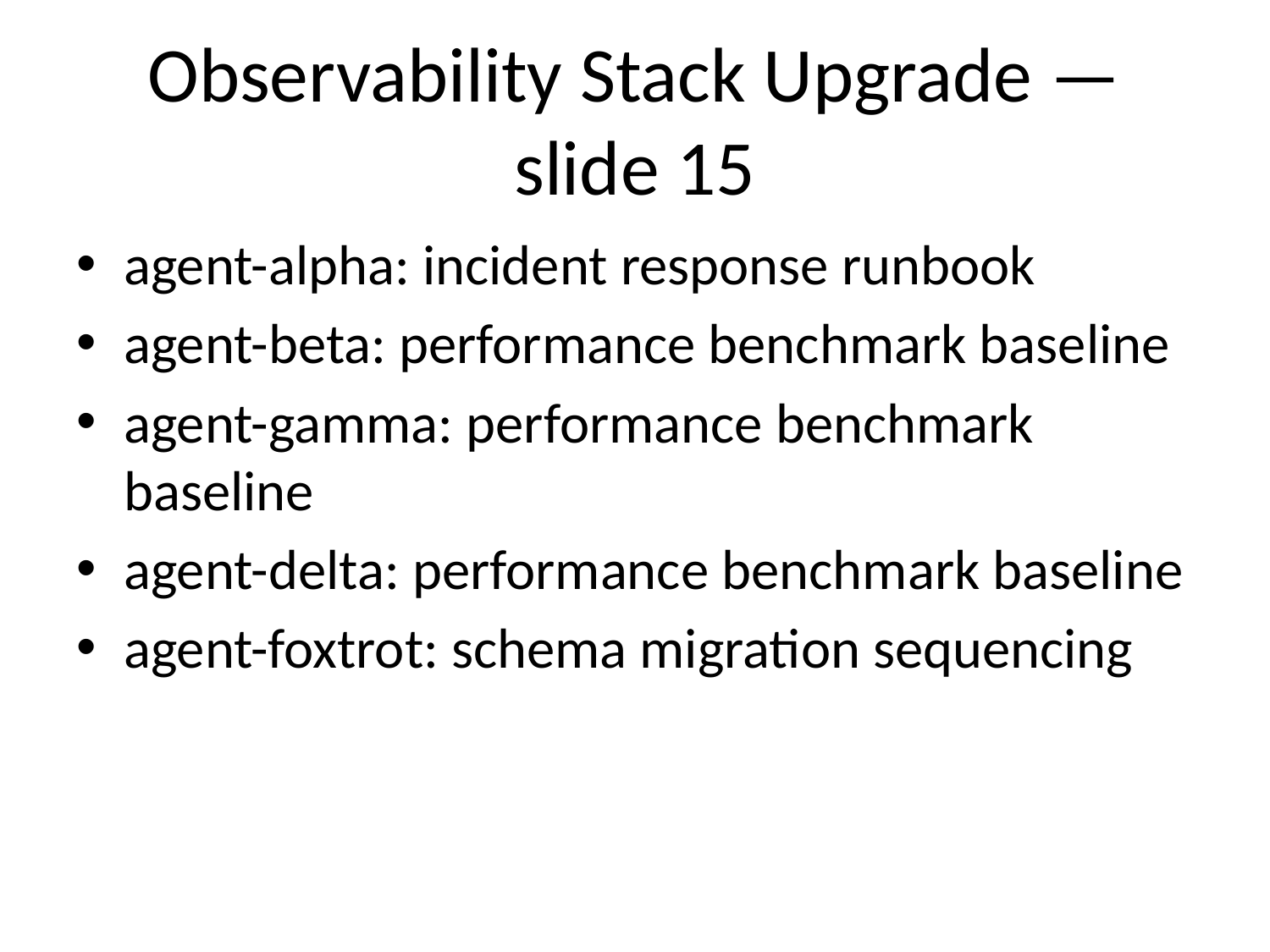

# Observability Stack Upgrade — slide 15
agent-alpha: incident response runbook
agent-beta: performance benchmark baseline
agent-gamma: performance benchmark baseline
agent-delta: performance benchmark baseline
agent-foxtrot: schema migration sequencing